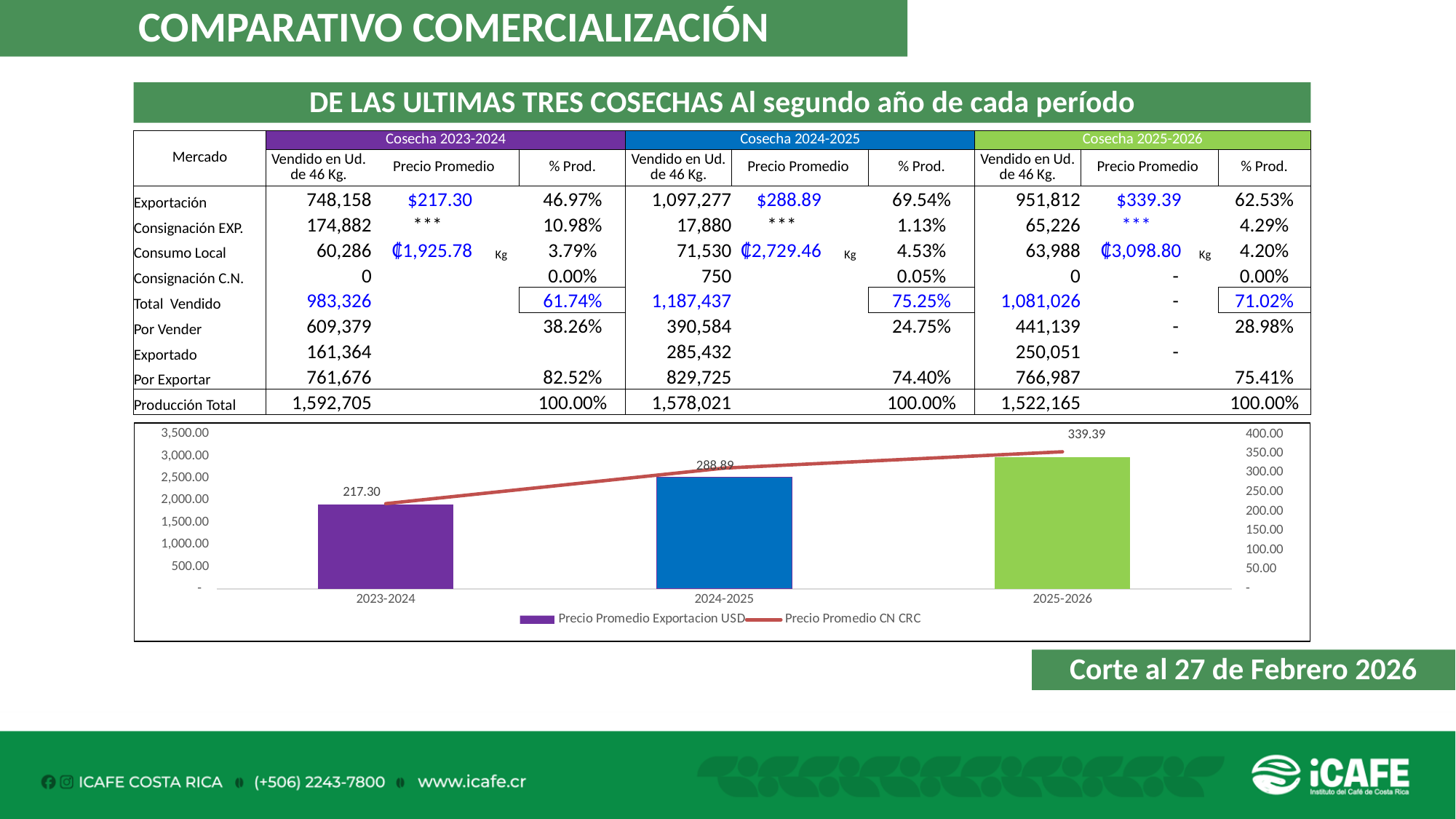

COMPARATIVO COMERCIALIZACIÓN
DE LAS ULTIMAS TRES COSECHAS Al segundo año de cada período
| Mercado | Cosecha 2023-2024 |  |  |  | Cosecha 2024-2025 |  |  |  | Cosecha 2025-2026 |  |  |  |
| --- | --- | --- | --- | --- | --- | --- | --- | --- | --- | --- | --- | --- |
|  | Vendido en Ud. de 46 Kg. | Precio Promedio |  | % Prod. | Vendido en Ud. de 46 Kg. | Precio Promedio |  | % Prod. | Vendido en Ud. de 46 Kg. | Precio Promedio |  | % Prod. |
| Exportación | 748,158 | $217.30 |  | 46.97% | 1,097,277 | $288.89 |  | 69.54% | 951,812 | $339.39 |  | 62.53% |
| Consignación EXP. | 174,882 | \*\*\* |  | 10.98% | 17,880 | \*\*\* |  | 1.13% | 65,226 | \*\*\* |  | 4.29% |
| Consumo Local | 60,286 | ₡1,925.78 | Kg | 3.79% | 71,530 | ₡2,729.46 | Kg | 4.53% | 63,988 | ₡3,098.80 | Kg | 4.20% |
| Consignación C.N. | 0 |  |  | 0.00% | 750 |  |  | 0.05% | 0 | - |  | 0.00% |
| Total Vendido | 983,326 |  |  | 61.74% | 1,187,437 |  |  | 75.25% | 1,081,026 | - |  | 71.02% |
| Por Vender | 609,379 |  |  | 38.26% | 390,584 |  |  | 24.75% | 441,139 | - |  | 28.98% |
| Exportado | 161,364 |  |  |  | 285,432 |  |  |  | 250,051 | - |  |  |
| Por Exportar | 761,676 |  |  | 82.52% | 829,725 |  |  | 74.40% | 766,987 |  |  | 75.41% |
| Producción Total | 1,592,705 |  |  | 100.00% | 1,578,021 |  |  | 100.00% | 1,522,165 |  |  | 100.00% |

### Chart

| Category | Precio Promedio Exportacion USD | Precio Promedio CN CRC |
|---|---|---|
| 2023-2024 | 217.3 | 1925.78 |
|  2024-2025  | 288.89 | 2729.46 |
|  2025-2026  | 339.39 | 3098.8 |
Corte al 27 de Febrero 2026